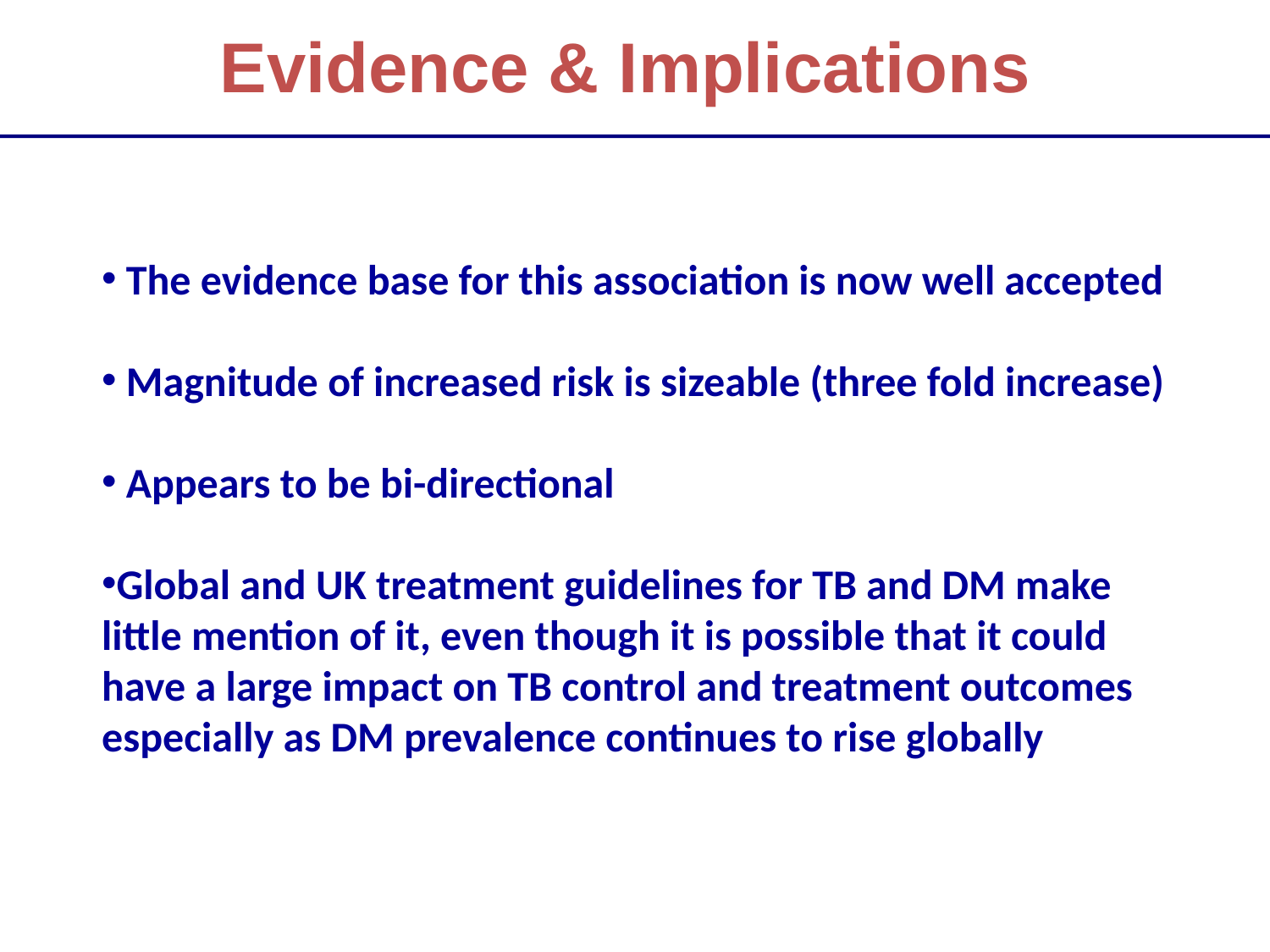

Evidence & Implications

 The evidence base for this association is now well accepted

 Magnitude of increased risk is sizeable (three fold increase)

 Appears to be bi-directional

Global and UK treatment guidelines for TB and DM make little mention of it, even though it is possible that it could have a large impact on TB control and treatment outcomes especially as DM prevalence continues to rise globally